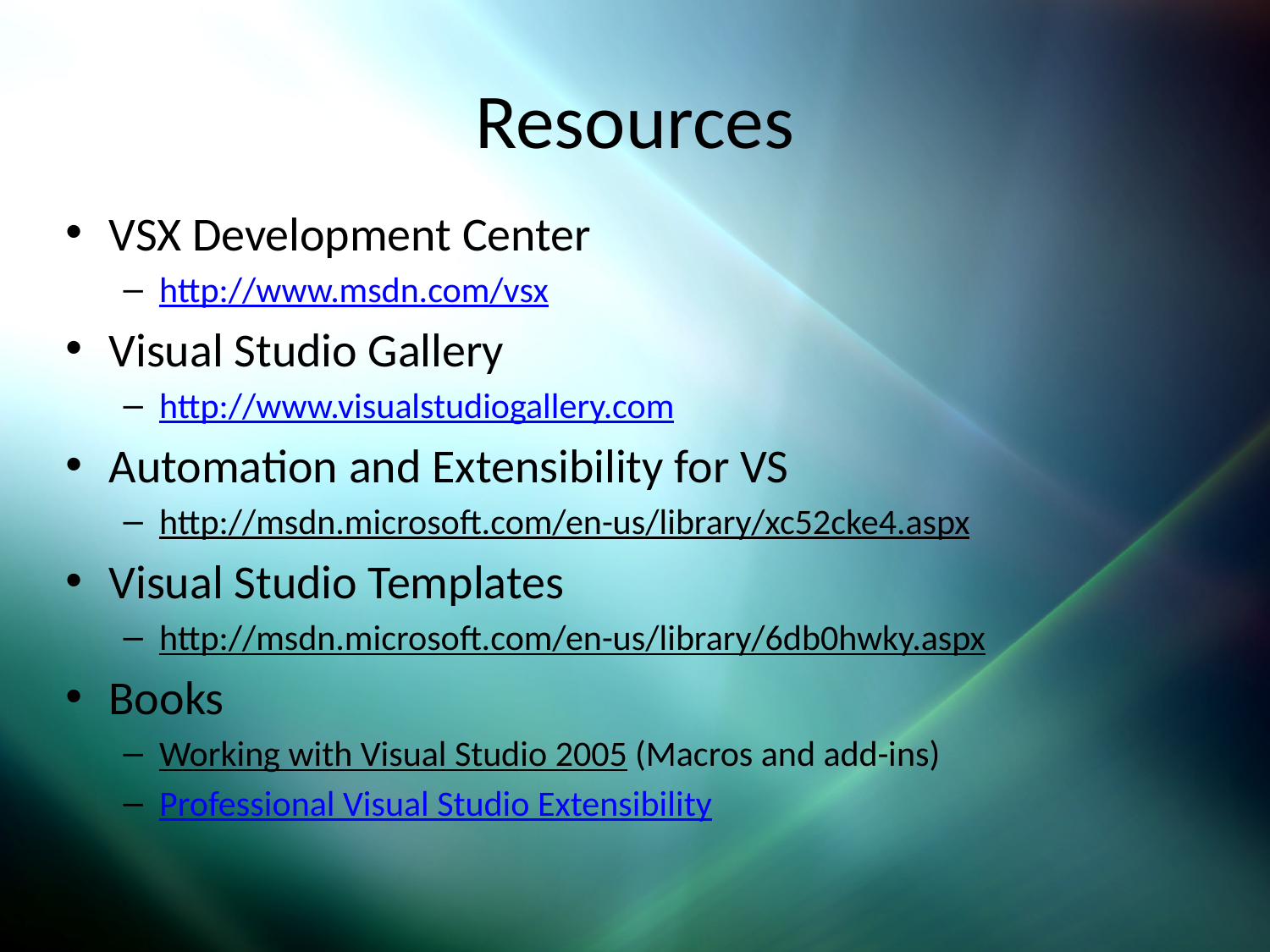

# Resources
VSX Development Center
http://www.msdn.com/vsx
Visual Studio Gallery
http://www.visualstudiogallery.com
Automation and Extensibility for VS
http://msdn.microsoft.com/en-us/library/xc52cke4.aspx
Visual Studio Templates
http://msdn.microsoft.com/en-us/library/6db0hwky.aspx
Books
Working with Visual Studio 2005 (Macros and add-ins)
Professional Visual Studio Extensibility